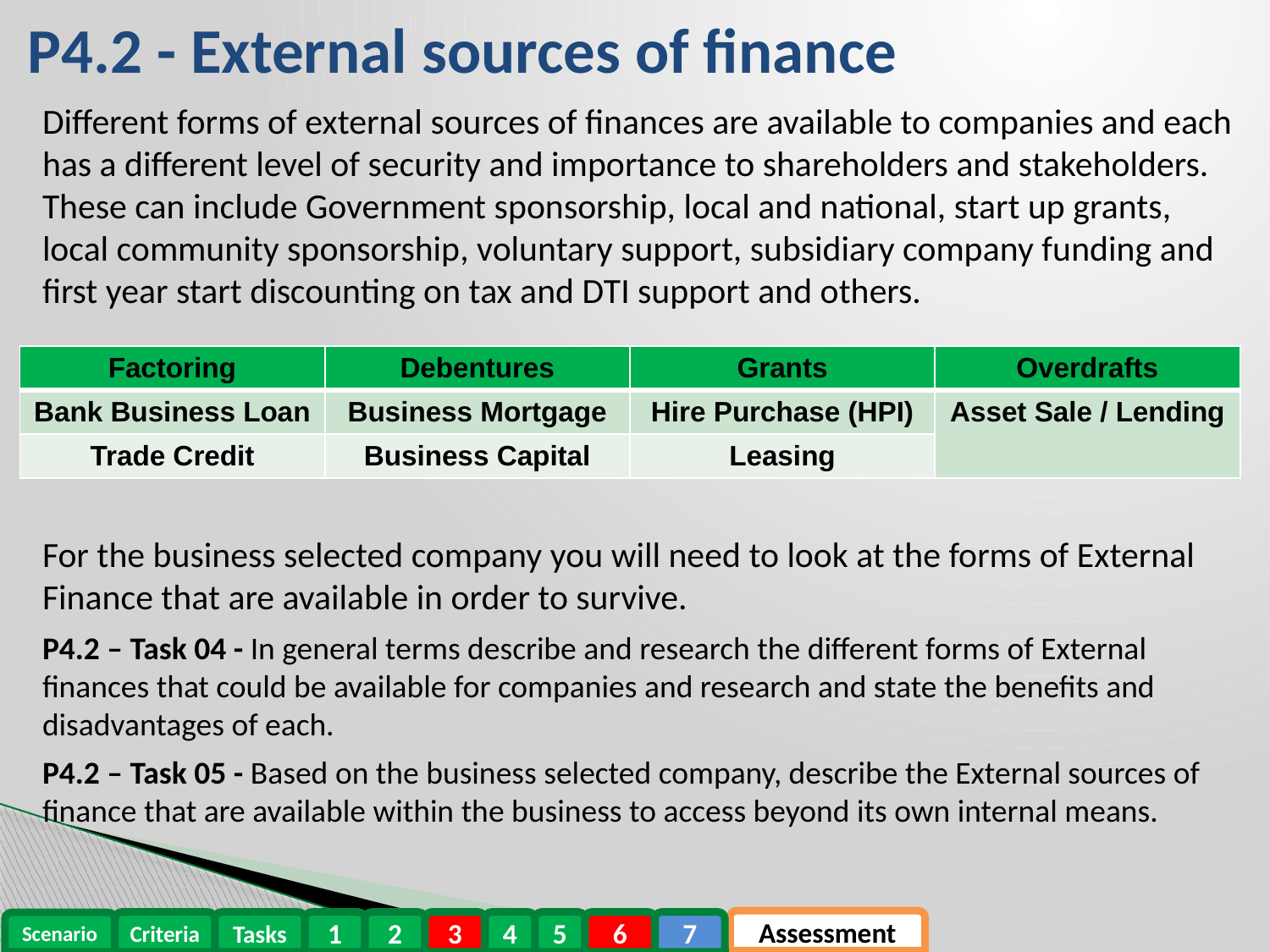

P4.2 - External sources of finance
Different forms of external sources of finances are available to companies and each has a different level of security and importance to shareholders and stakeholders. These can include Government sponsorship, local and national, start up grants, local community sponsorship, voluntary support, subsidiary company funding and first year start discounting on tax and DTI support and others.

For the business selected company you will need to look at the forms of External Finance that are available in order to survive.
P4.2 – Task 04 - In general terms describe and research the different forms of External finances that could be available for companies and research and state the benefits and disadvantages of each.
P4.2 – Task 05 - Based on the business selected company, describe the External sources of finance that are available within the business to access beyond its own internal means.
| Factoring | Debentures | Grants | Overdrafts |
| --- | --- | --- | --- |
| Bank Business Loan | Business Mortgage | Hire Purchase (HPI) | Asset Sale / Lending |
| Trade Credit | Business Capital | Leasing |  |